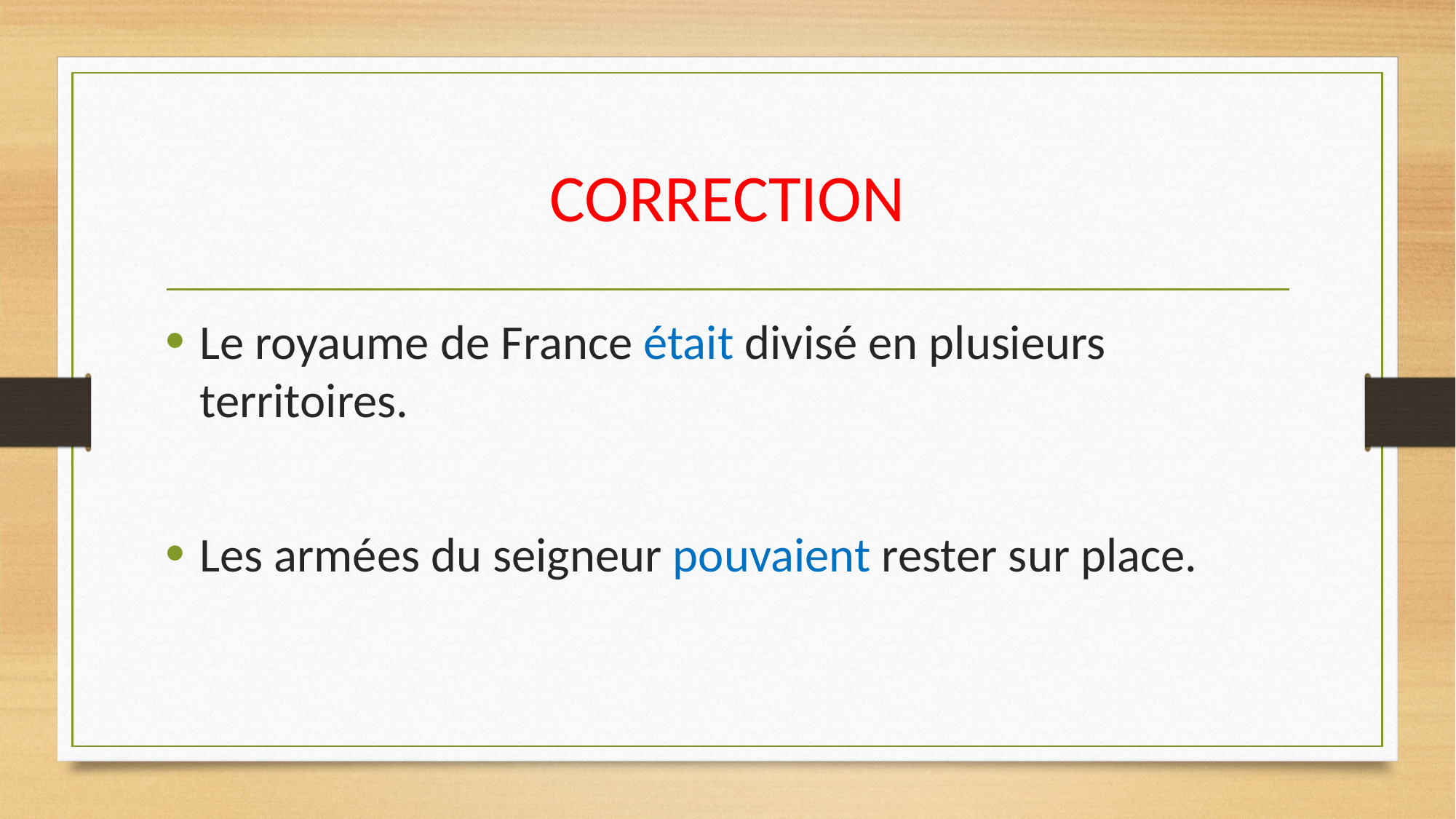

# CORRECTION
Le royaume de France était divisé en plusieurs territoires.

Les armées du seigneur pouvaient rester sur place.